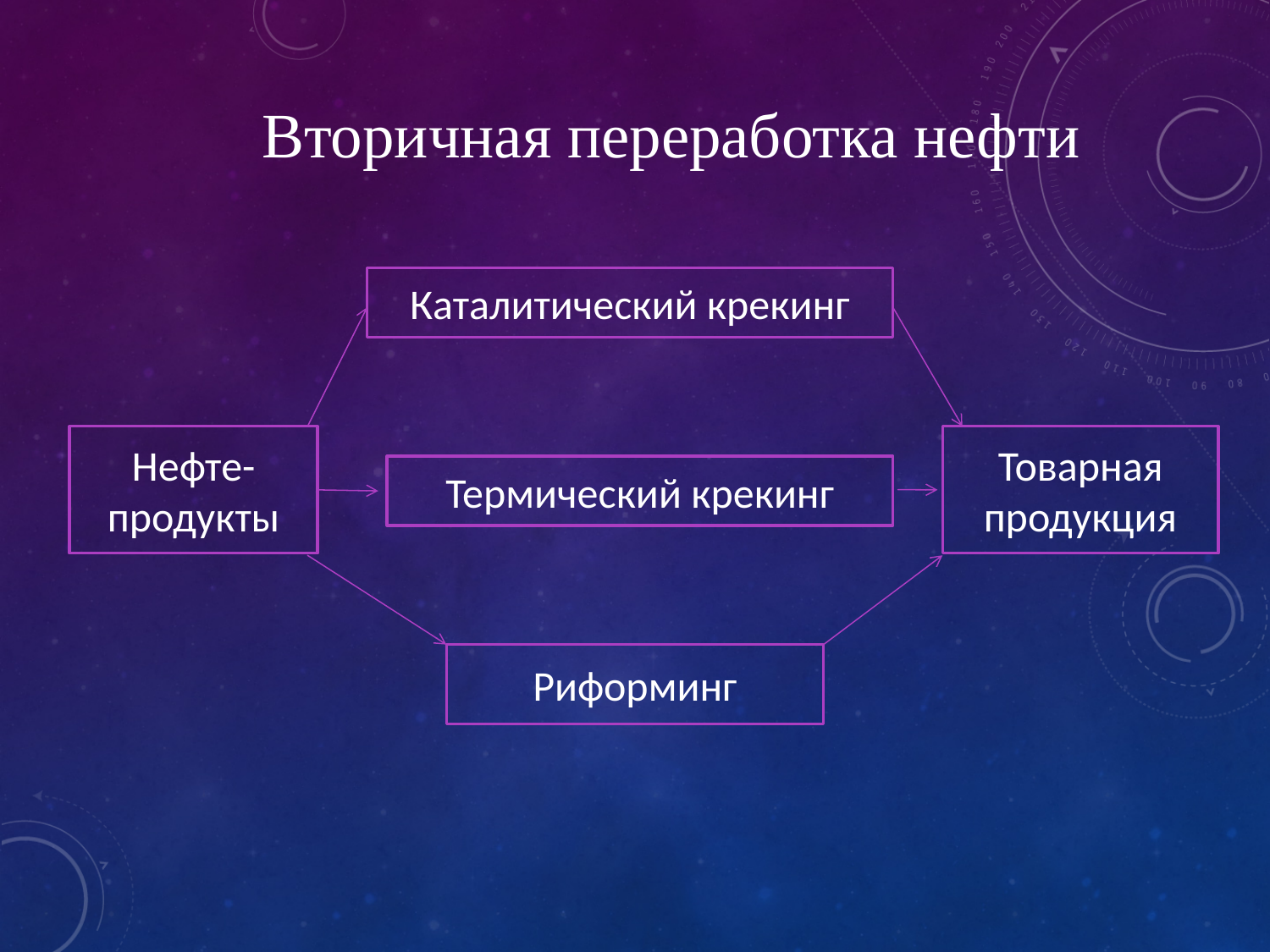

Вторичная переработка нефти
Каталитический крекинг
Нефте-продукты
Товарная продукция
Термический крекинг
Риформинг